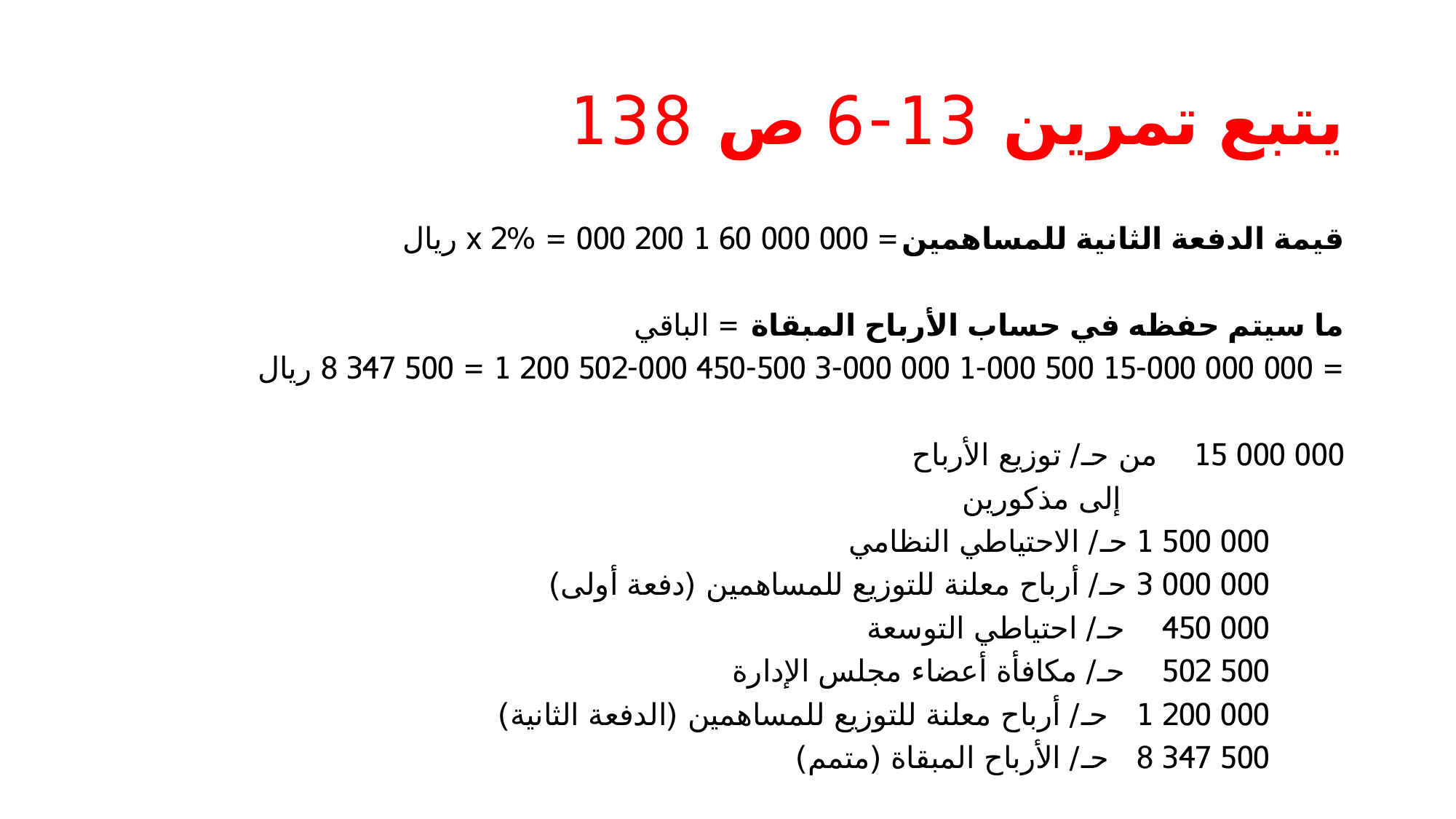

# يتبع تمرين 13-6 ص 138
قيمة الدفعة الثانية للمساهمين= 000 000 60 x 2% = 000 200 1 ريال

ما سيتم حفظه في حساب الأرباح المبقاة = الباقي
= 000 000 15-000 500 1-000 000 3-000 450-500 502-000 200 1 = 500 347 8 ريال

000 000 15    من حـ/ توزيع الأرباح
                        إلى مذكورين
        000 500 1 حـ/ الاحتياطي النظامي
        000 000 3 حـ/ أرباح معلنة للتوزيع للمساهمين (دفعة أولى)
        000 450    حـ/ احتياطي التوسعة
        500 502    حـ/ مكافأة أعضاء مجلس الإدارة
        000 200 1   حـ/ أرباح معلنة للتوزيع للمساهمين (الدفعة الثانية)
        500 347 8   حـ/ الأرباح المبقاة (متمم)